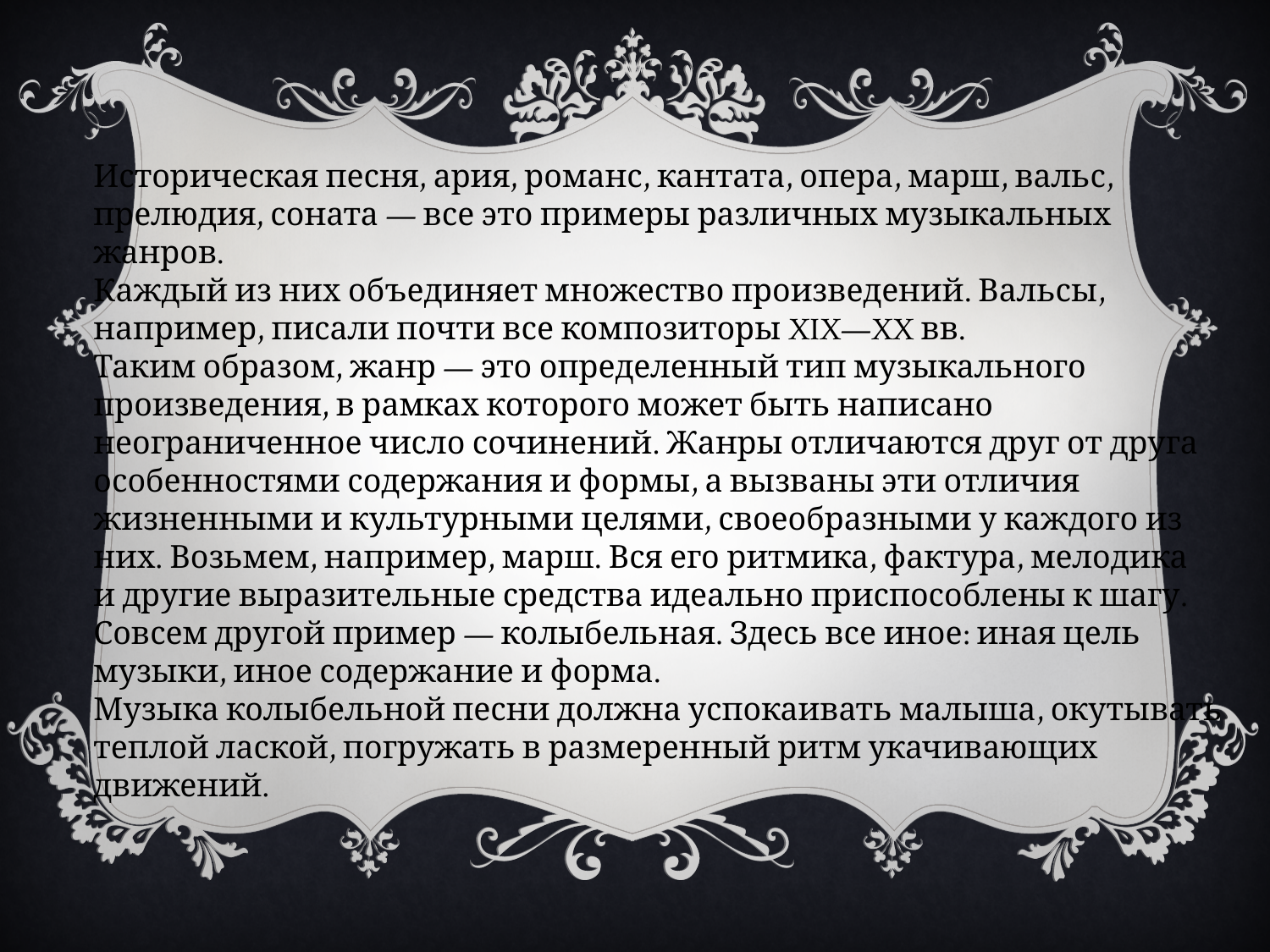

Историческая песня, ария, романс, кантата, опера, марш, вальс,
прелюдия, соната — все это примеры различных музыкальных
жанров.
Каждый из них объединяет множество произведений. Вальсы,
например, писали почти все композиторы XIX—XX вв.
Таким образом, жанр — это определенный тип музыкального
произведения, в рамках которого может быть написано
неограниченное число сочинений. Жанры отличаются друг от друга
особенностями содержания и формы, а вызваны эти отличия
жизненными и культурными целями, своеобразными у каждого из
них. Возьмем, например, марш. Вся его ритмика, фактура, мелодика
и другие выразительные средства идеально приспособлены к шагу.
Совсем другой пример — колыбельная. Здесь все иное: иная цель
музыки, иное содержание и форма.
Музыка колыбельной песни должна успокаивать малыша, окутывать
теплой лаской, погружать в размеренный ритм укачивающих
движений.